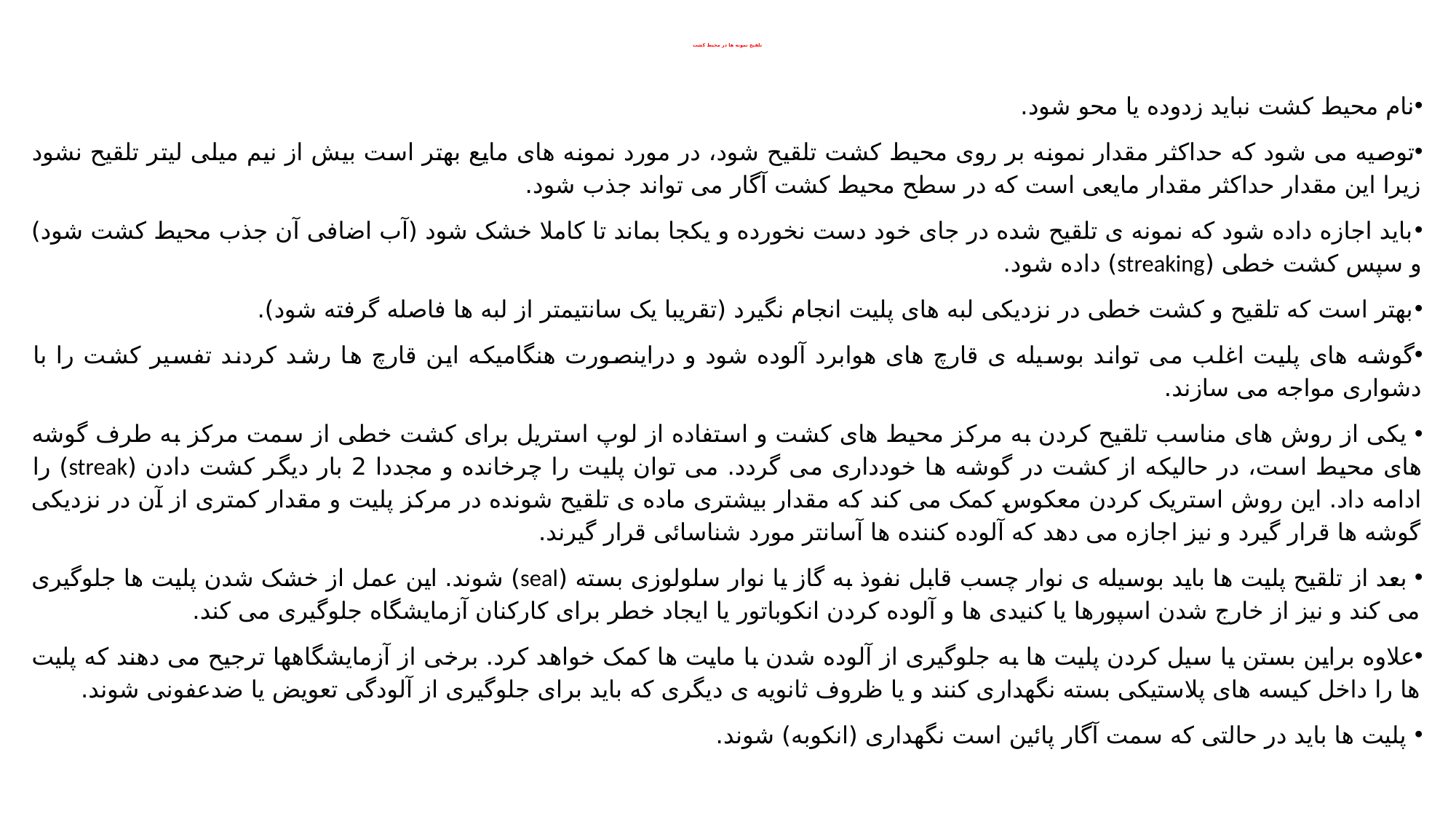

# تلقیح نمونه ها در محیط کشت
نام محیط کشت نباید زدوده یا محو شود.
توصیه می شود که حداکثر مقدار نمونه بر روی محیط کشت تلقیح شود، در مورد نمونه های مایع بهتر است بیش از نیم میلی لیتر تلقیح نشود زیرا این مقدار حداکثر مقدار مایعی است که در سطح محیط کشت آگار می تواند جذب شود.
باید اجازه داده شود که نمونه ی تلقیح شده در جای خود دست نخورده و یکجا بماند تا کاملا خشک شود (آب اضافی آن جذب محیط کشت شود) و سپس کشت خطی (streaking) داده شود.
بهتر است که تلقیح و کشت خطی در نزدیکی لبه های پلیت انجام نگیرد (تقریبا یک سانتیمتر از لبه ها فاصله گرفته شود).
گوشه های پلیت اغلب می تواند بوسیله ی قارچ های هوابرد آلوده شود و دراینصورت هنگامیکه این قارچ ها رشد کردند تفسیر کشت را با دشواری مواجه می سازند.
 یکی از روش های مناسب تلقیح کردن به مرکز محیط های کشت و استفاده از لوپ استریل برای کشت خطی از سمت مرکز به طرف گوشه های محیط است، در حالیکه از کشت در گوشه ها خودداری می گردد. می توان پلیت را چرخانده و مجددا 2 بار دیگر کشت دادن (streak) را ادامه داد. این روش استریک کردن معکوس کمک می کند که مقدار بیشتری ماده ی تلقیح شونده در مرکز پلیت و مقدار کمتری از آن در نزدیکی گوشه ها قرار گیرد و نیز اجازه می دهد که آلوده کننده ها آسانتر مورد شناسائی قرار گیرند.
 بعد از تلقیح پلیت ها باید بوسیله ی نوار چسب قابل نفوذ به گاز یا نوار سلولوزی بسته (seal) شوند. این عمل از خشک شدن پلیت ها جلوگیری می کند و نیز از خارج شدن اسپورها یا کنیدی ها و آلوده کردن انکوباتور یا ایجاد خطر برای کارکنان آزمایشگاه جلوگیری می کند.
علاوه براین بستن یا سیل کردن پلیت ها به جلوگیری از آلوده شدن با مایت ها کمک خواهد کرد. برخی از آزمایشگاهها ترجیح می دهند که پلیت ها را داخل کیسه های پلاستیکی بسته نگهداری کنند و یا ظروف ثانویه ی دیگری که باید برای جلوگیری از آلودگی تعویض یا ضدعفونی شوند.
 پلیت ها باید در حالتی که سمت آگار پائین است نگهداری (انکوبه) شوند.